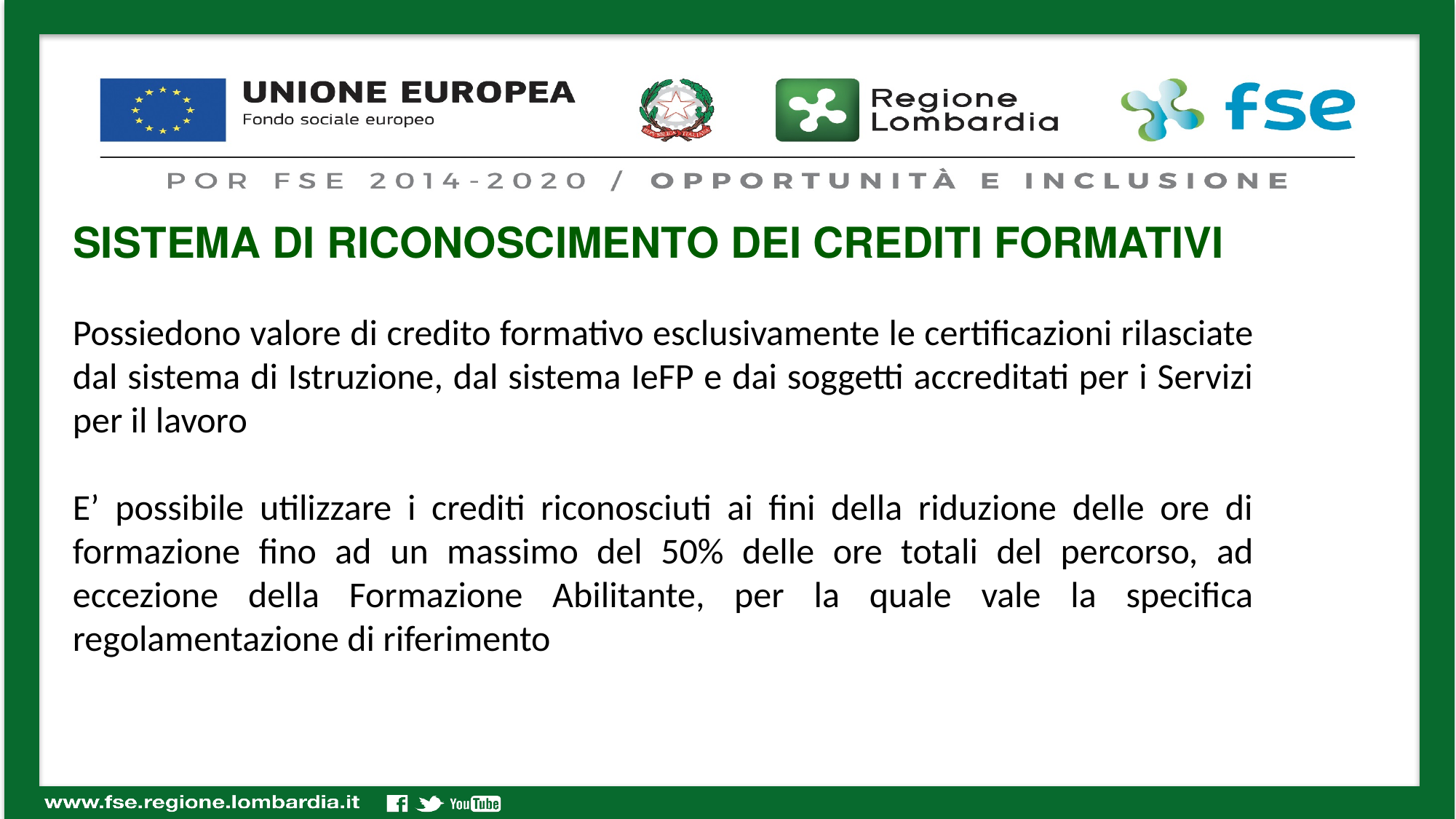

SISTEMA DI RICONOSCIMENTO DEI CREDITI FORMATIVI
Possiedono valore di credito formativo esclusivamente le certificazioni rilasciate dal sistema di Istruzione, dal sistema IeFP e dai soggetti accreditati per i Servizi per il lavoro

E’ possibile utilizzare i crediti riconosciuti ai fini della riduzione delle ore di formazione fino ad un massimo del 50% delle ore totali del percorso, ad eccezione della Formazione Abilitante, per la quale vale la specifica regolamentazione di riferimento